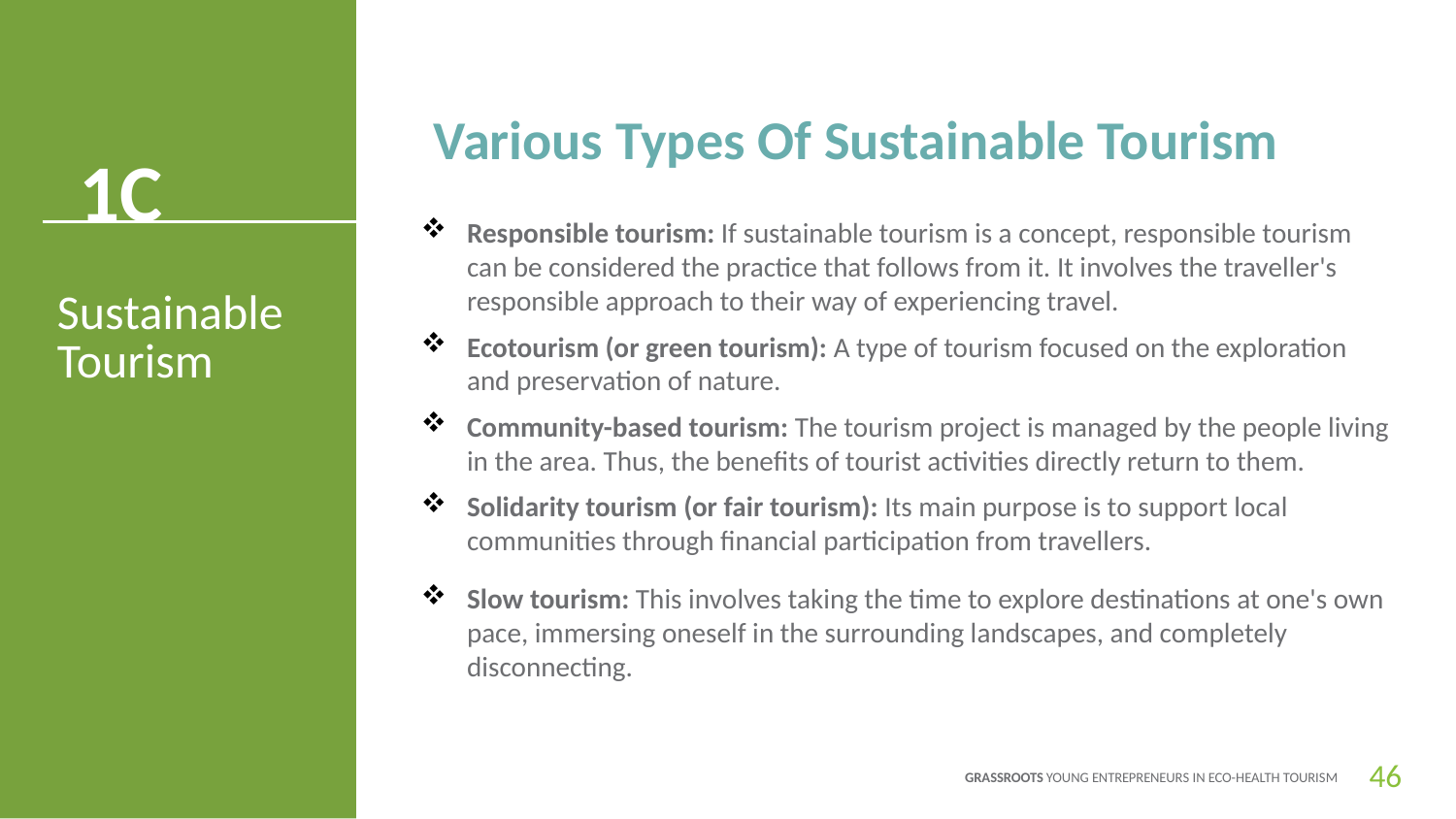

Various Types Of Sustainable Tourism
1C

Responsible tourism: If sustainable tourism is a concept, responsible tourism can be considered the practice that follows from it. It involves the traveller's responsible approach to their way of experiencing travel.
Ecotourism (or green tourism): A type of tourism focused on the exploration and preservation of nature.
Community-based tourism: The tourism project is managed by the people living in the area. Thus, the benefits of tourist activities directly return to them.
Solidarity tourism (or fair tourism): Its main purpose is to support local communities through financial participation from travellers.
Slow tourism: This involves taking the time to explore destinations at one's own pace, immersing oneself in the surrounding landscapes, and completely disconnecting.

Sustainable
Tourism
46